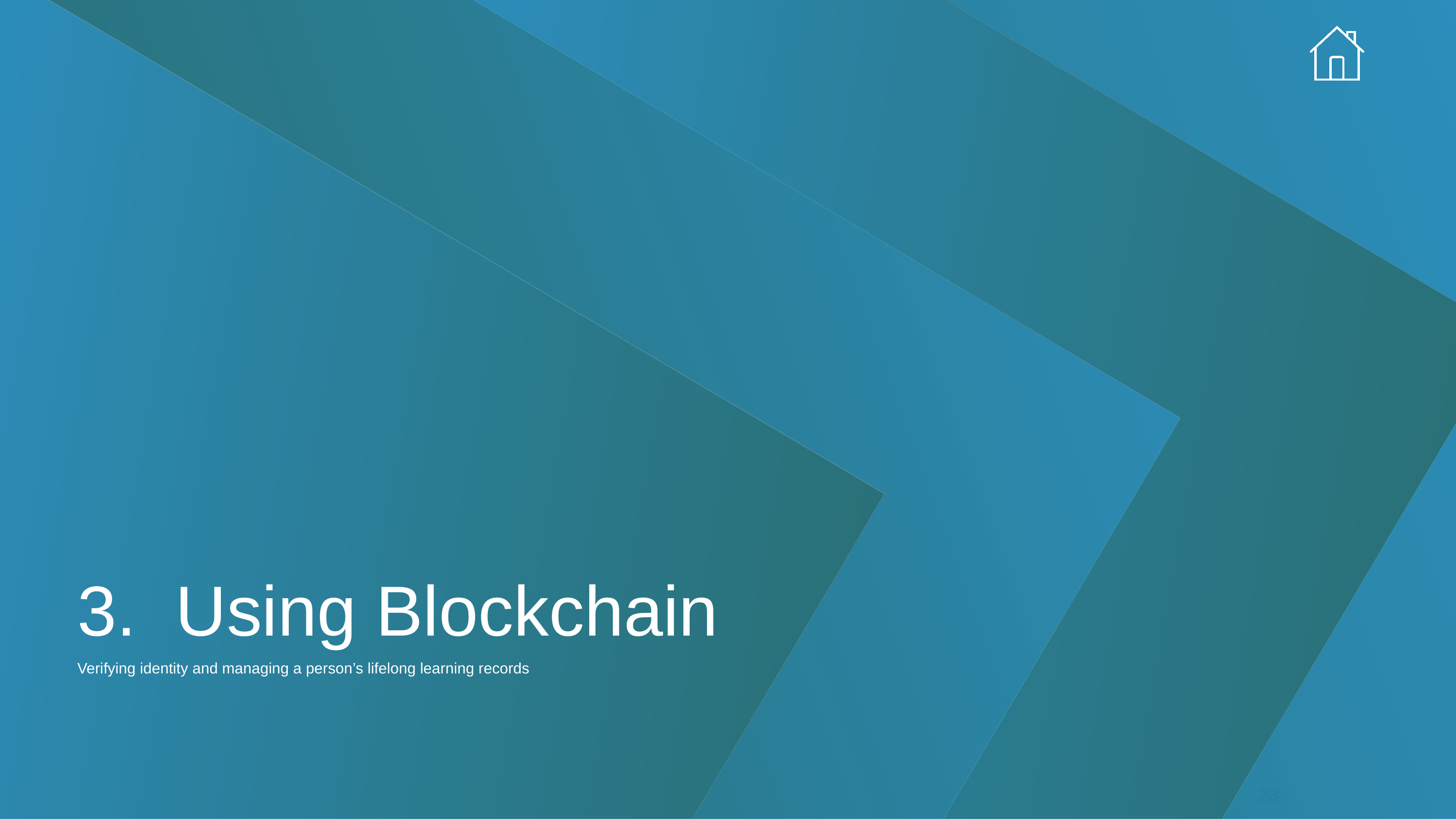

3.  Using Blockchain
Verifying identity and managing a person’s lifelong learning records